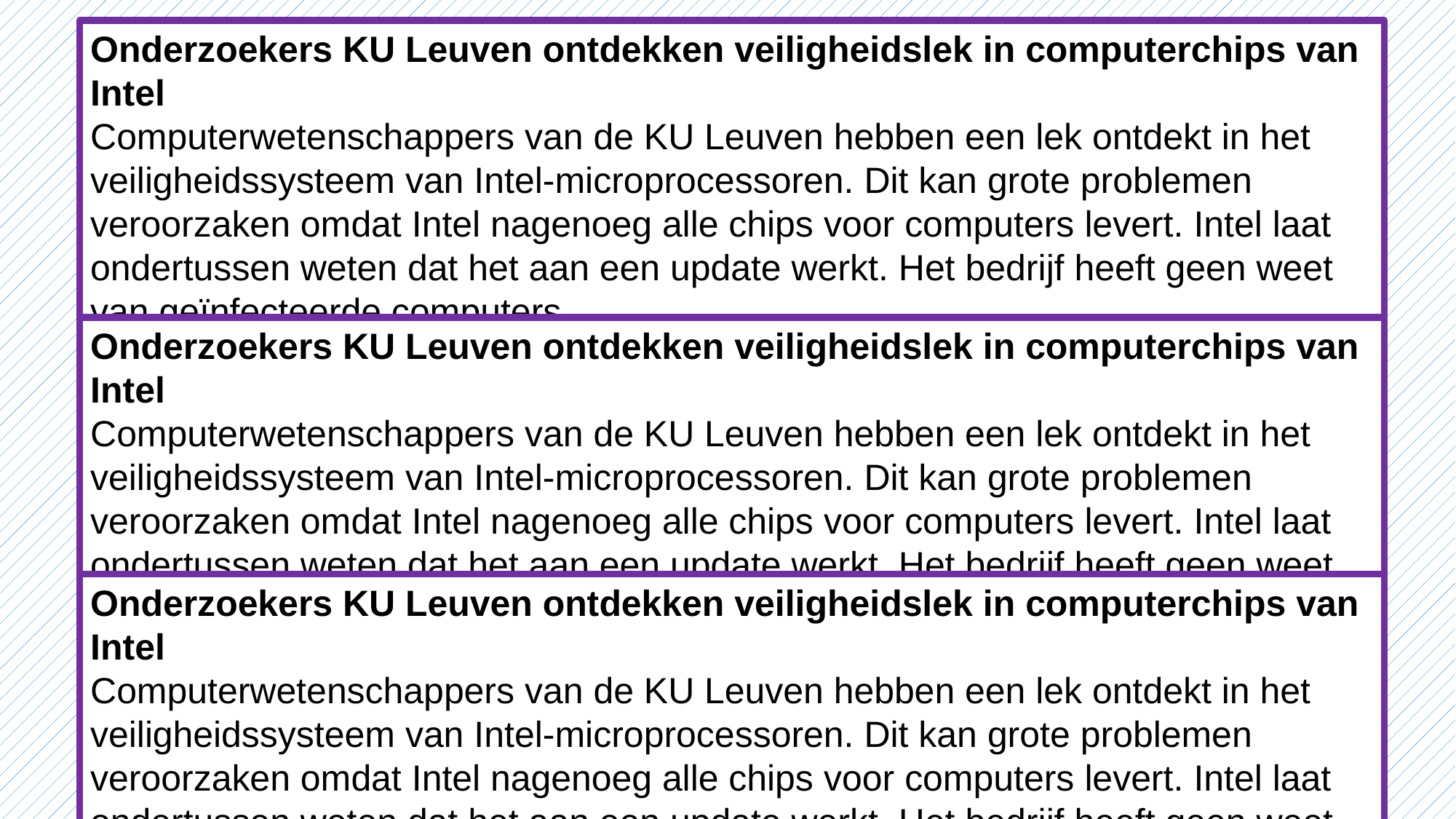

Onderzoekers KU Leuven ontdekken veiligheidslek in computerchips van Intel
Computerwetenschappers van de KU Leuven hebben een lek ontdekt in het veiligheidssysteem van Intel-microprocessoren. Dit kan grote problemen veroorzaken omdat Intel nagenoeg alle chips voor computers levert. Intel laat ondertussen weten dat het aan een update werkt. Het bedrijf heeft geen weet van geïnfecteerde computers.
Onderzoekers KU Leuven ontdekken veiligheidslek in computerchips van Intel
Computerwetenschappers van de KU Leuven hebben een lek ontdekt in het veiligheidssysteem van Intel-microprocessoren. Dit kan grote problemen veroorzaken omdat Intel nagenoeg alle chips voor computers levert. Intel laat ondertussen weten dat het aan een update werkt. Het bedrijf heeft geen weet van geïnfecteerde computers.
Onderzoekers KU Leuven ontdekken veiligheidslek in computerchips van Intel
Computerwetenschappers van de KU Leuven hebben een lek ontdekt in het veiligheidssysteem van Intel-microprocessoren. Dit kan grote problemen veroorzaken omdat Intel nagenoeg alle chips voor computers levert. Intel laat ondertussen weten dat het aan een update werkt. Het bedrijf heeft geen weet van geïnfecteerde computers.